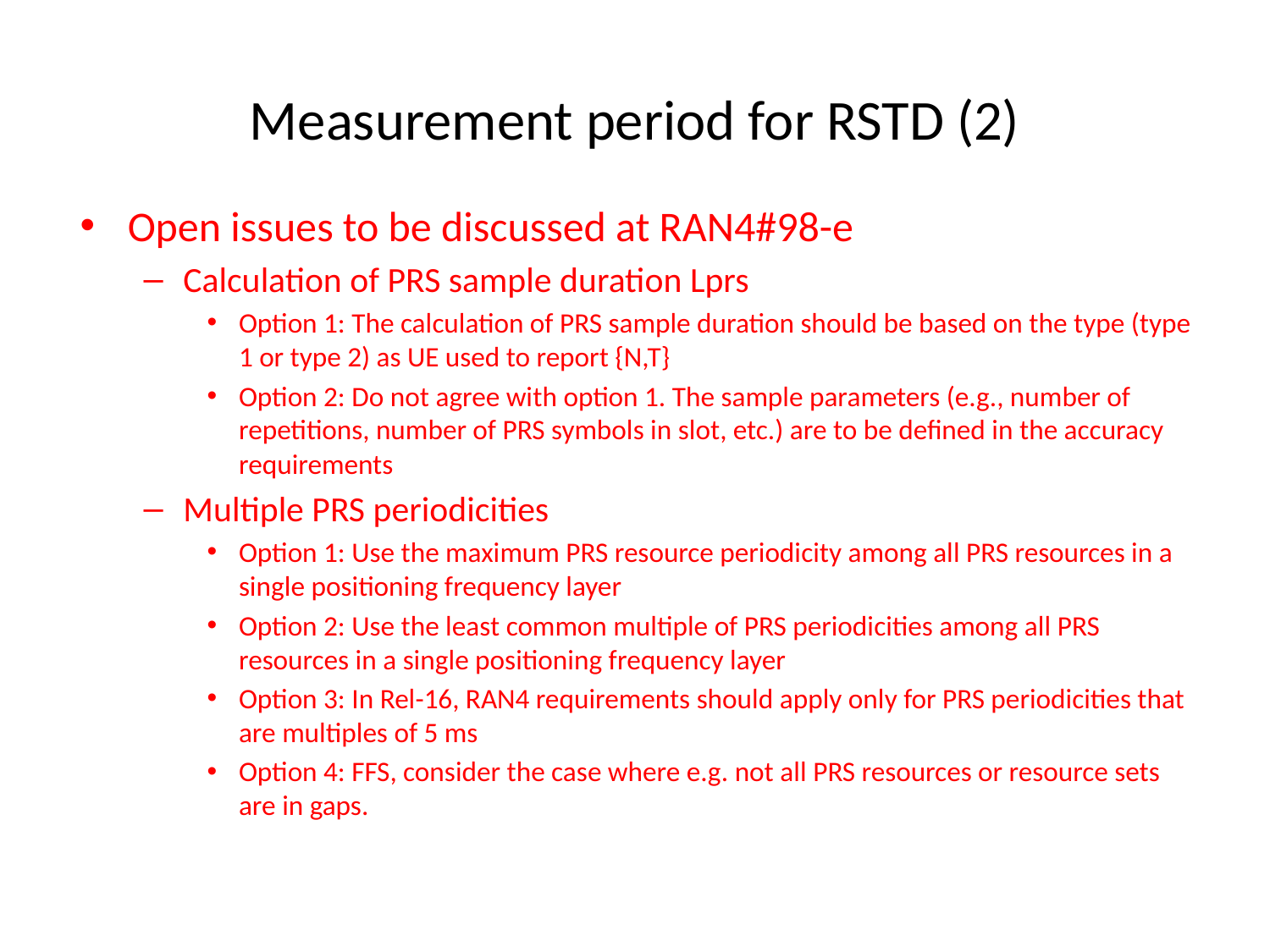

# Measurement period for RSTD (2)
Open issues to be discussed at RAN4#98-e
Calculation of PRS sample duration Lprs
Option 1: The calculation of PRS sample duration should be based on the type (type 1 or type 2) as UE used to report {N,T}
Option 2: Do not agree with option 1. The sample parameters (e.g., number of repetitions, number of PRS symbols in slot, etc.) are to be defined in the accuracy requirements
Multiple PRS periodicities
Option 1: Use the maximum PRS resource periodicity among all PRS resources in a single positioning frequency layer
Option 2: Use the least common multiple of PRS periodicities among all PRS resources in a single positioning frequency layer
Option 3: In Rel-16, RAN4 requirements should apply only for PRS periodicities that are multiples of 5 ms
Option 4: FFS, consider the case where e.g. not all PRS resources or resource sets are in gaps.